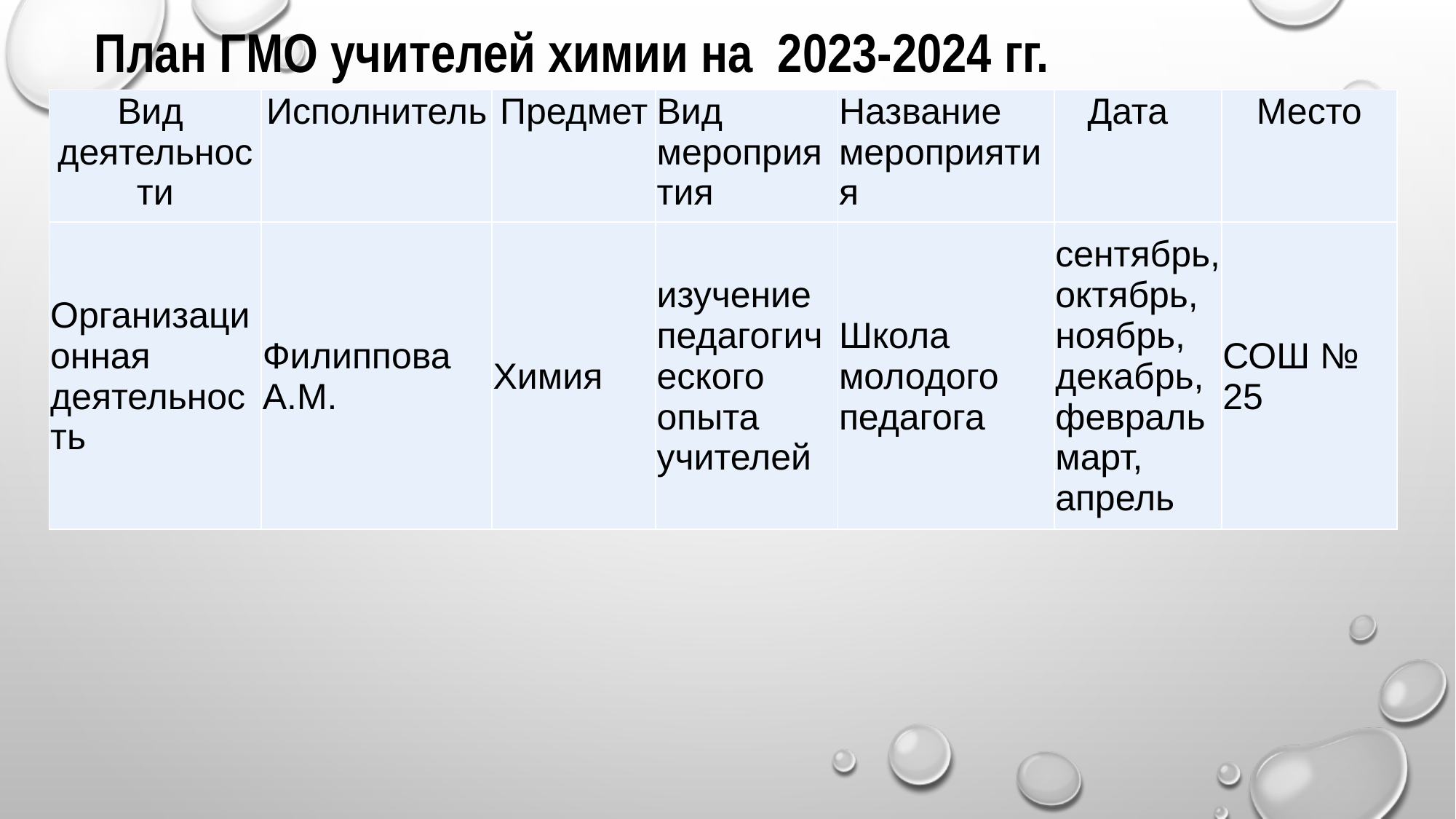

План ГМО учителей химии на  2023-2024 гг.
| Вид деятельности | Исполнитель | Предмет | Вид мероприятия | Название мероприятия | Дата | Место |
| --- | --- | --- | --- | --- | --- | --- |
| Организационная деятельность | Филиппова А.М. | Химия | изучение педагогического опыта учителей | Школа молодого педагога | сентябрь, октябрь, ноябрь, декабрь, февраль март, апрель | СОШ № 25 |